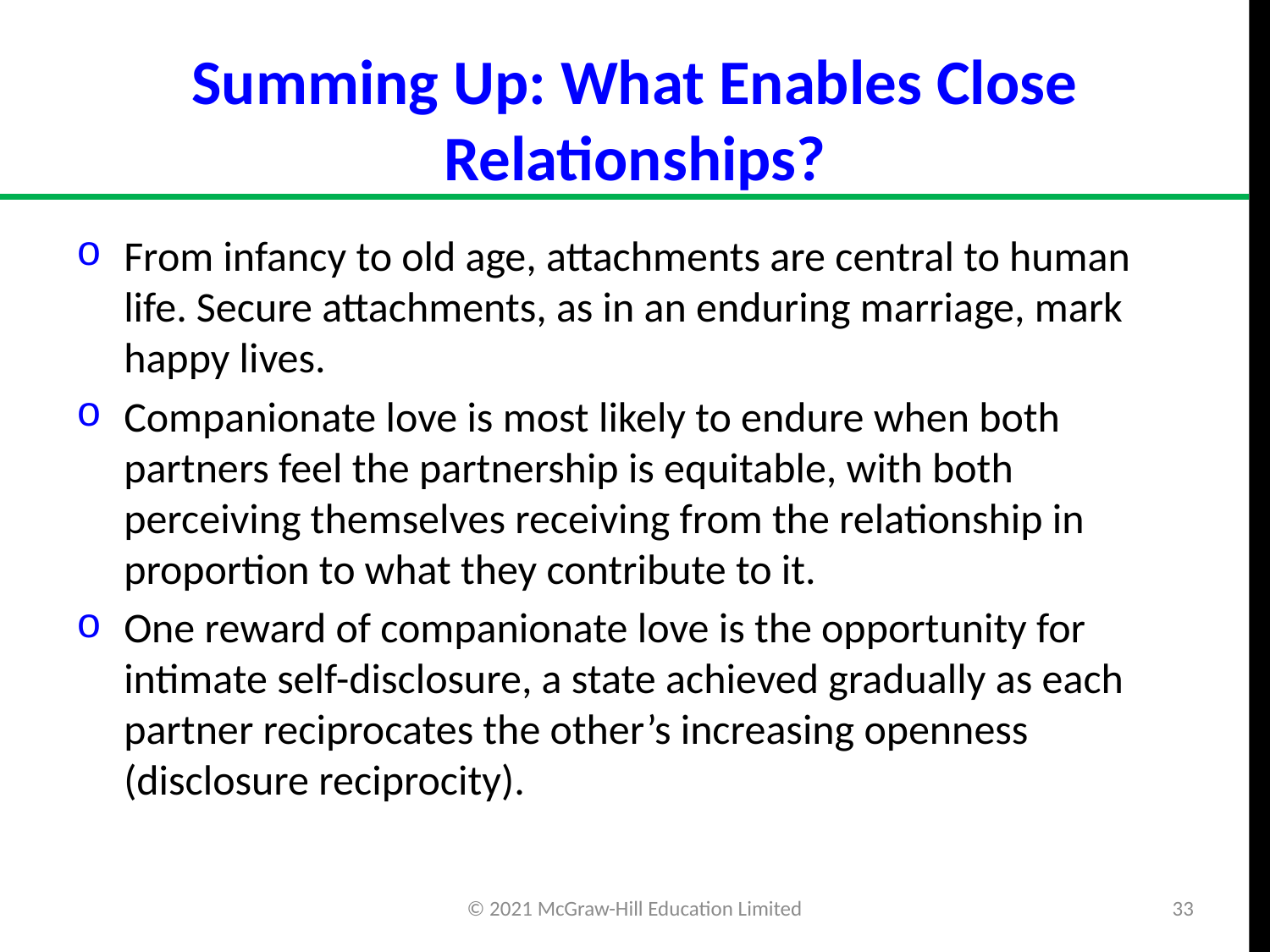

# Summing Up: What Enables Close Relationships?
From infancy to old age, attachments are central to human life. Secure attachments, as in an enduring marriage, mark happy lives.
Companionate love is most likely to endure when both partners feel the partnership is equitable, with both perceiving themselves receiving from the relationship in proportion to what they contribute to it.
One reward of companionate love is the opportunity for intimate self-disclosure, a state achieved gradually as each partner reciprocates the other’s increasing openness (disclosure reciprocity).
© 2021 McGraw-Hill Education Limited
33